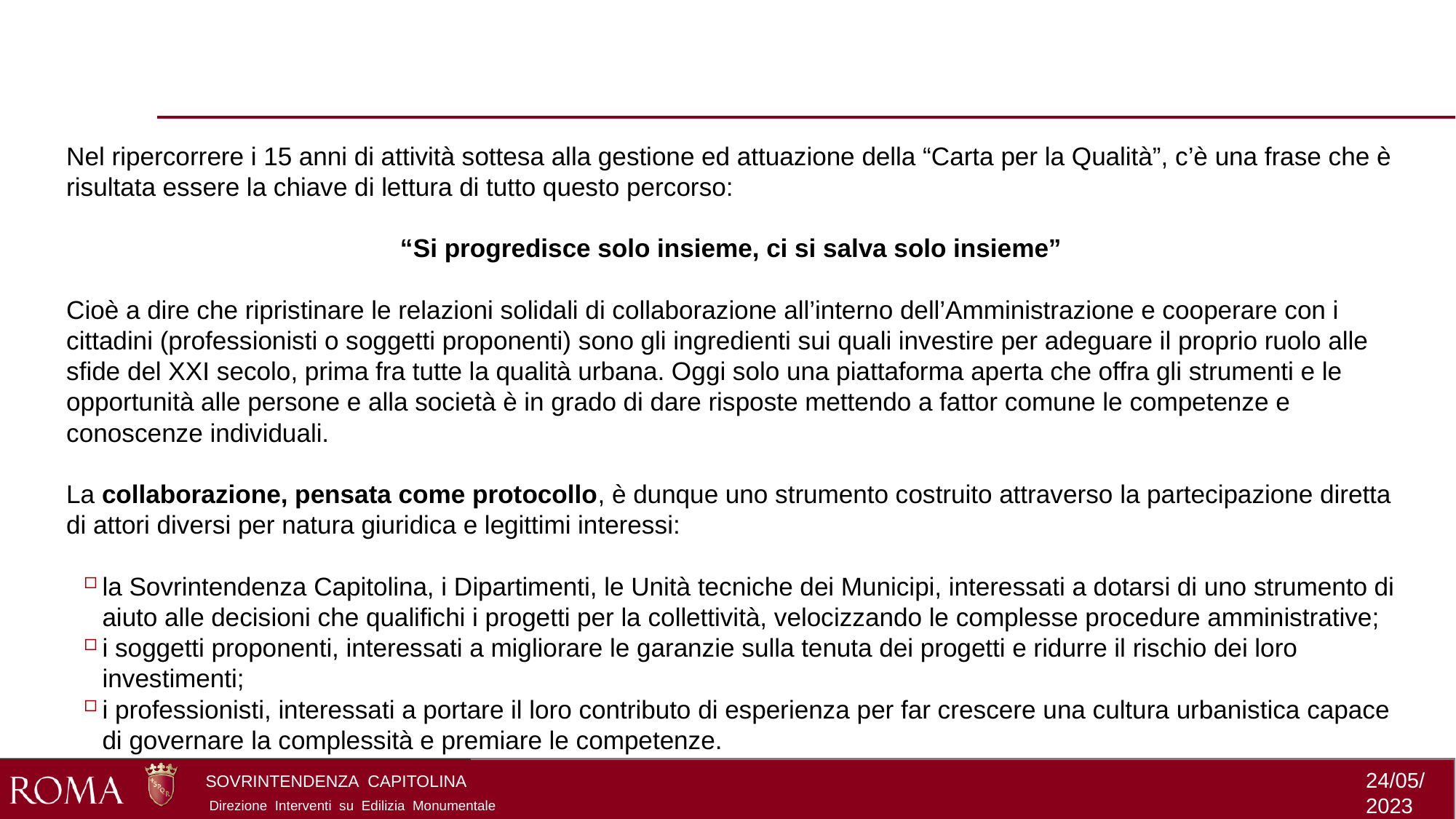

#

32
Nel ripercorrere i 15 anni di attività sottesa alla gestione ed attuazione della “Carta per la Qualità”, c’è una frase che è risultata essere la chiave di lettura di tutto questo percorso:

“Si progredisce solo insieme, ci si salva solo insieme”

Cioè a dire che ripristinare le relazioni solidali di collaborazione all’interno dell’Amministrazione e cooperare con i cittadini (professionisti o soggetti proponenti) sono gli ingredienti sui quali investire per adeguare il proprio ruolo alle sfide del XXI secolo, prima fra tutte la qualità urbana. Oggi solo una piattaforma aperta che offra gli strumenti e le opportunità alle persone e alla società è in grado di dare risposte mettendo a fattor comune le competenze e conoscenze individuali.

La collaborazione, pensata come protocollo, è dunque uno strumento costruito attraverso la partecipazione diretta di attori diversi per natura giuridica e legittimi interessi:

la Sovrintendenza Capitolina, i Dipartimenti, le Unità tecniche dei Municipi, interessati a dotarsi di uno strumento di aiuto alle decisioni che qualifichi i progetti per la collettività, velocizzando le complesse procedure amministrative;
i soggetti proponenti, interessati a migliorare le garanzie sulla tenuta dei progetti e ridurre il rischio dei loro investimenti;
i professionisti, interessati a portare il loro contributo di esperienza per far crescere una cultura urbanistica capace di governare la complessità e premiare le competenze.

24/05/2023